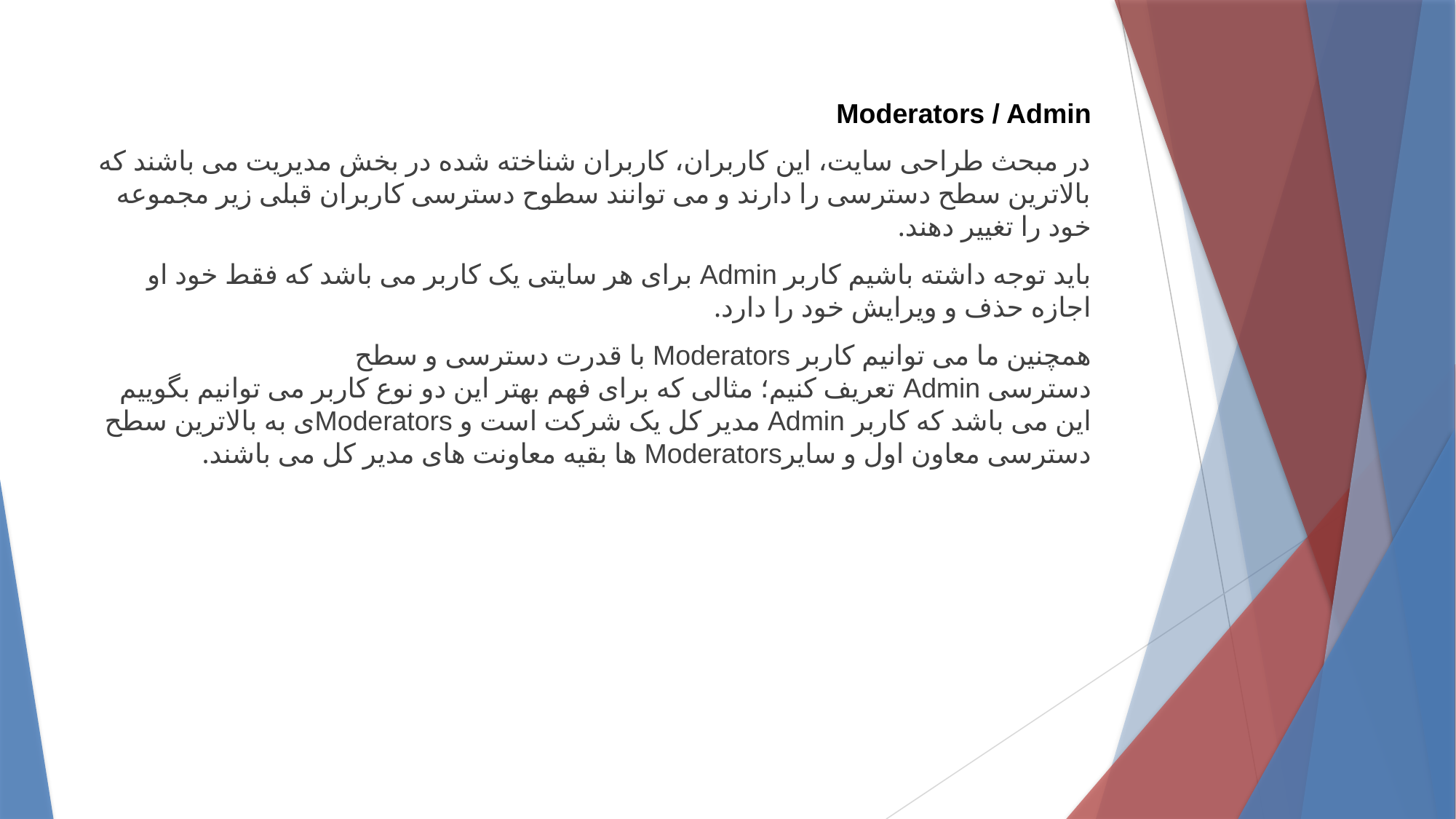

Moderators / Admin
در مبحث طراحی سایت، این کاربران، کاربران شناخته شده در بخش مدیریت می باشند که بالاترین سطح دسترسی را دارند و می توانند سطوح دسترسی کاربران قبلی زیر مجموعه خود را تغییر دهند.
باید توجه داشته باشیم کاربر Admin برای هر سایتی یک کاربر می باشد که فقط خود او اجازه حذف و ویرایش خود را دارد.
همچنین ما می توانیم کاربر Moderators با قدرت دسترسی و سطح دسترسی Admin تعریف کنیم؛ مثالی که برای فهم بهتر این دو نوع کاربر می توانیم بگوییم این می باشد که کاربر Admin مدیر کل یک شرکت است و Moderatorsی به بالاترین سطح دسترسی معاون اول و سایرModerators ها بقیه معاونت های مدیر کل می باشند.